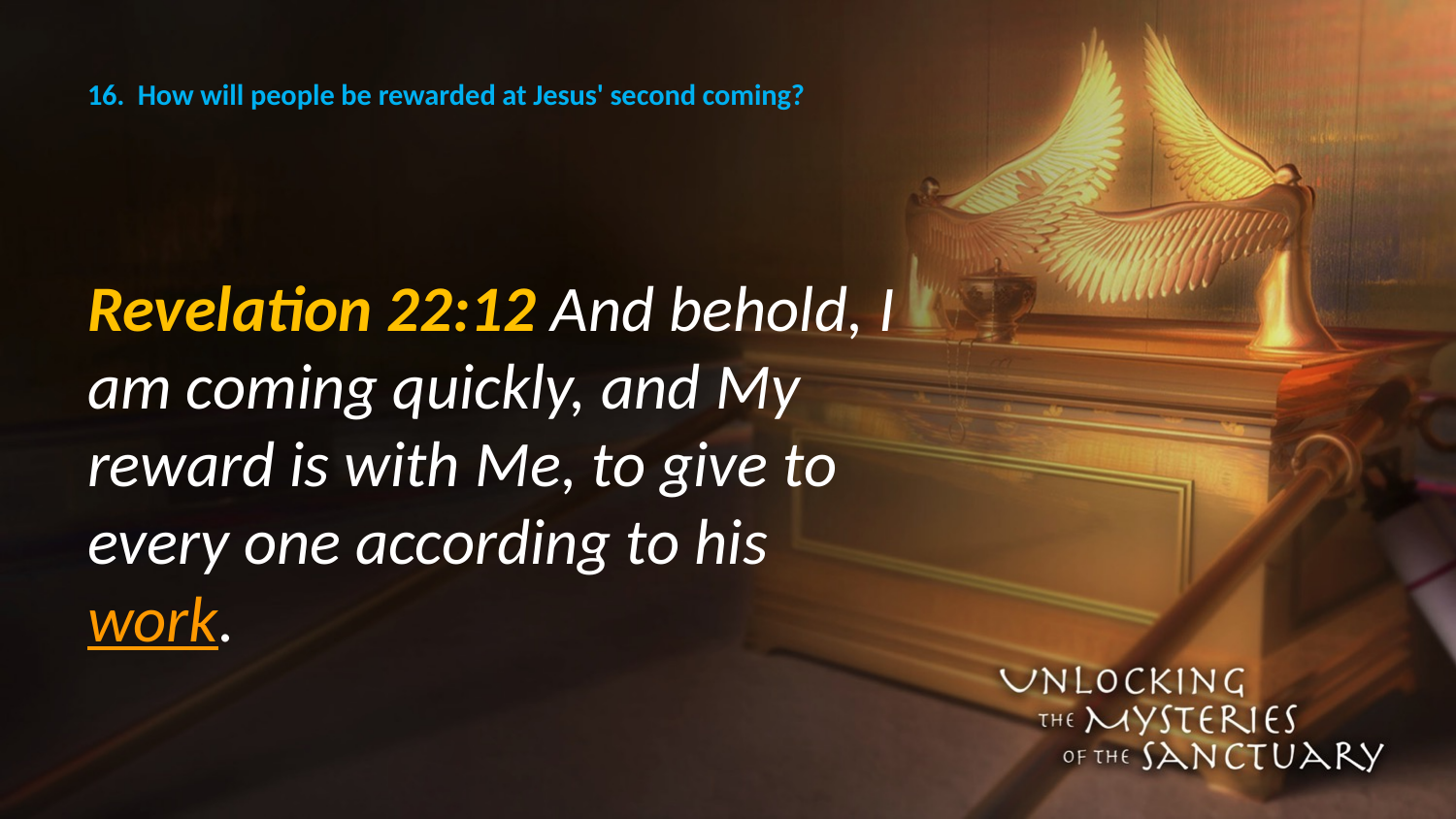

# 16.  How will people be rewarded at Jesus' second coming?

Revelation 22:12 And behold, I am coming quickly, and My reward is with Me, to give to every one according to his work.